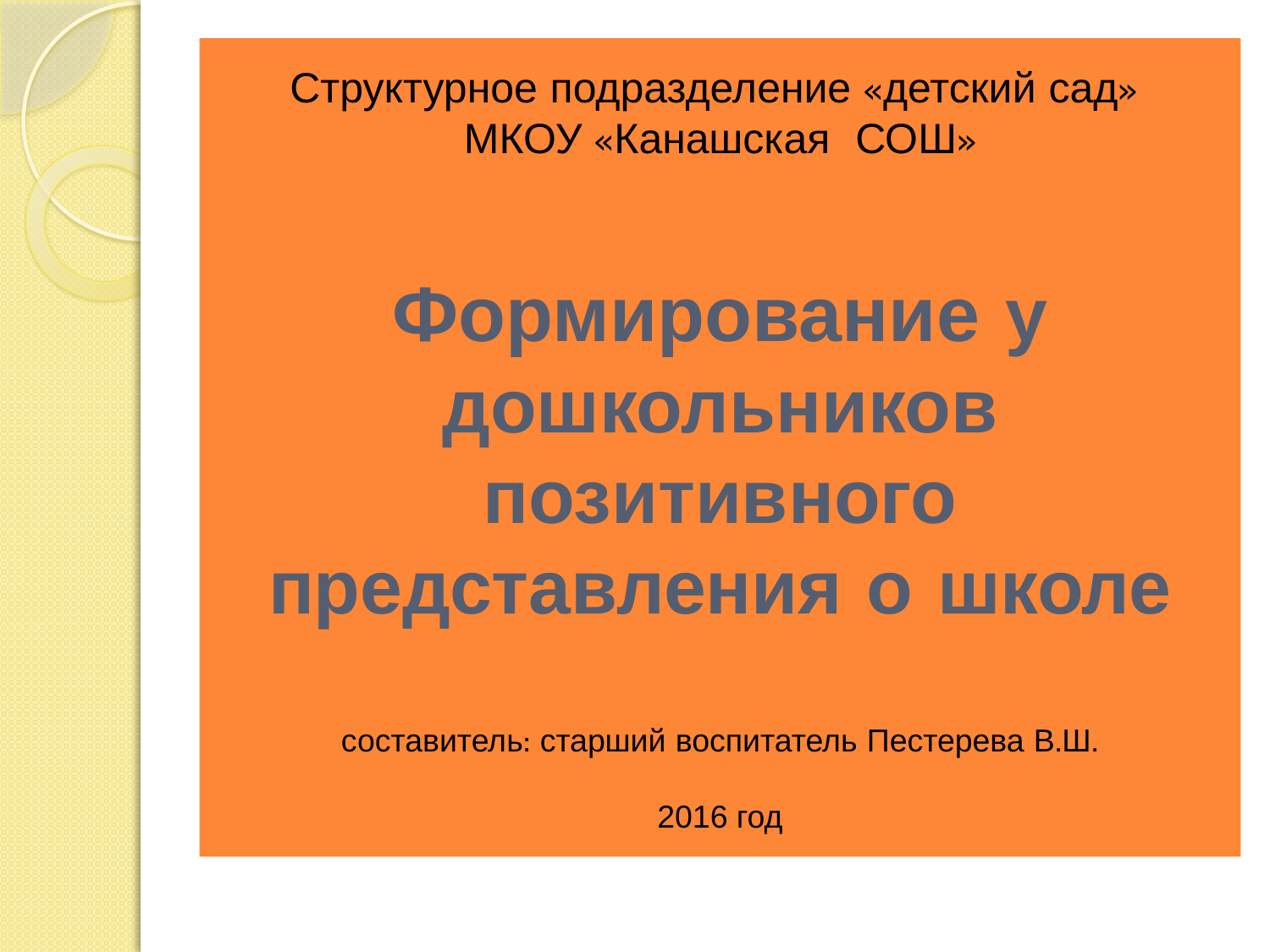

# Структурное подразделение «детский сад» МКОУ «Канашская  СОШ» Формирование у дошкольников позитивного представления о школе составитель: старший воспитатель Пестерева В.Ш. 2016 год